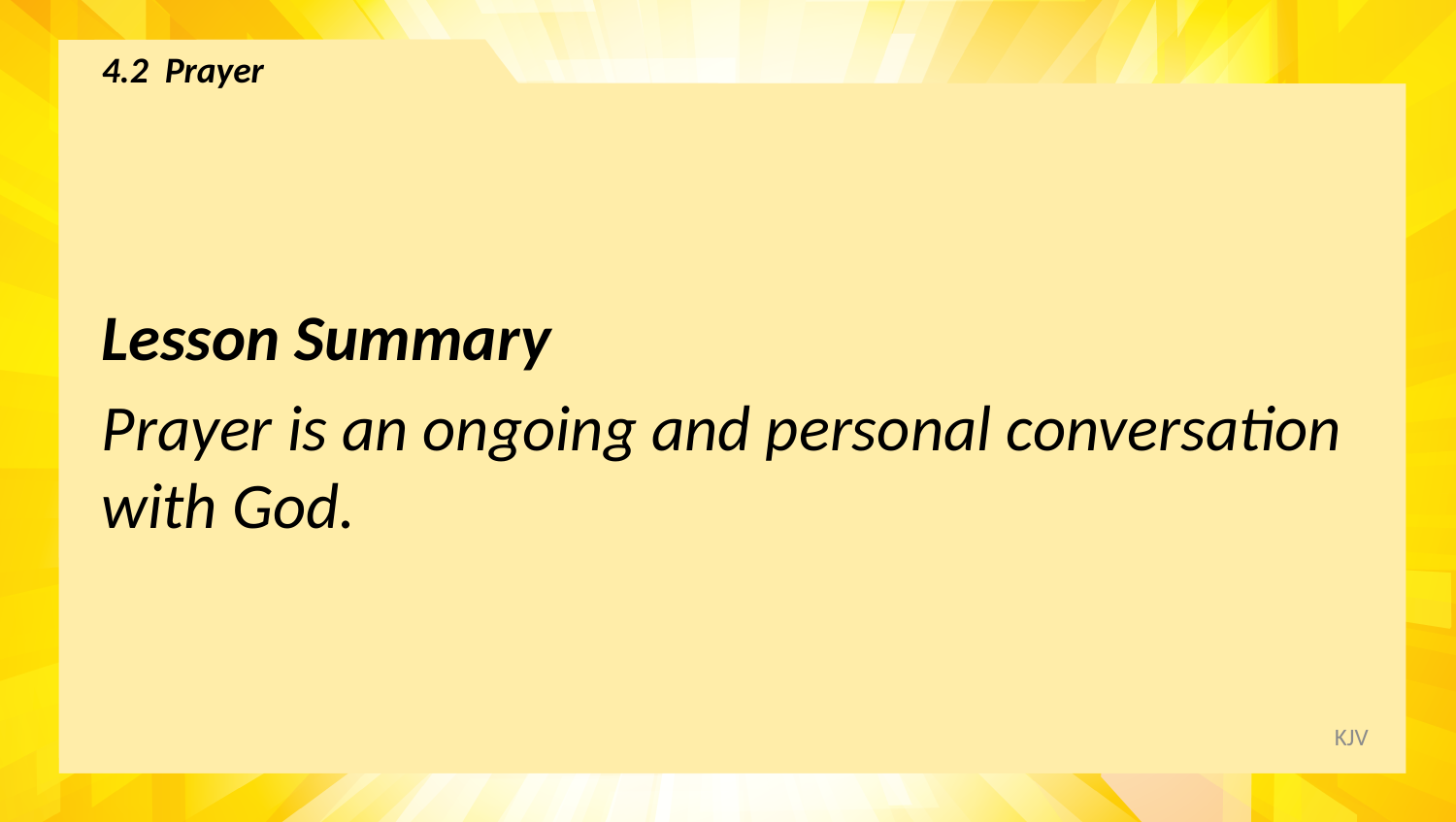

# 4.2  Prayer
Lesson Summary
Prayer is an ongoing and personal conversation with God.
KJV